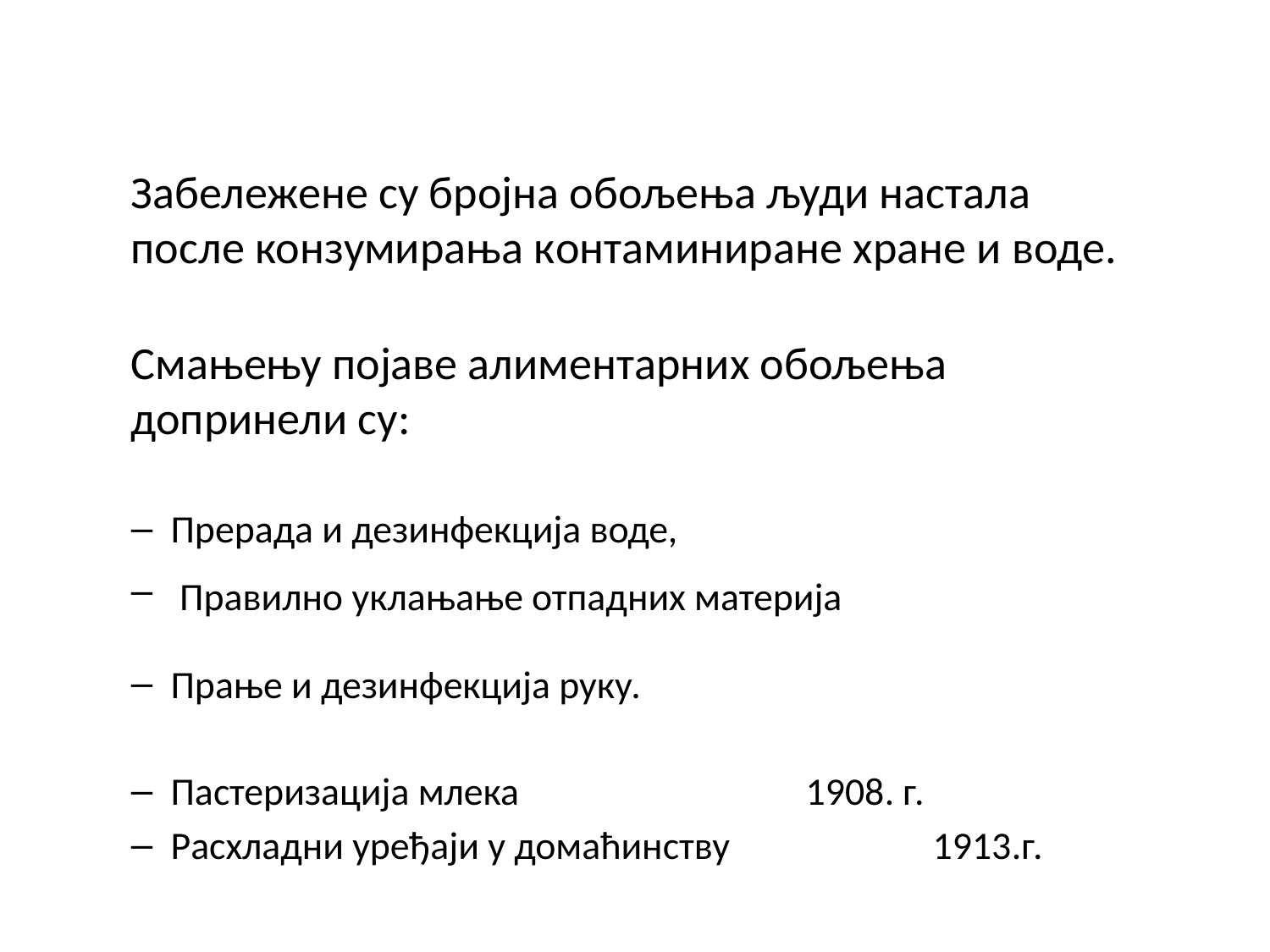

Забележене су бројна обољења људи настала после конзумирања контаминиране хране и воде.

Смањењу појаве алиментарних обољења допринели су:

Прерада и дезинфекција воде,
 Правилно уклањање отпадних материја

Прање и дезинфекција руку.

Пастеризација млека 			1908. г.
Расхладни уређаји у домаћинству 		1913.г.